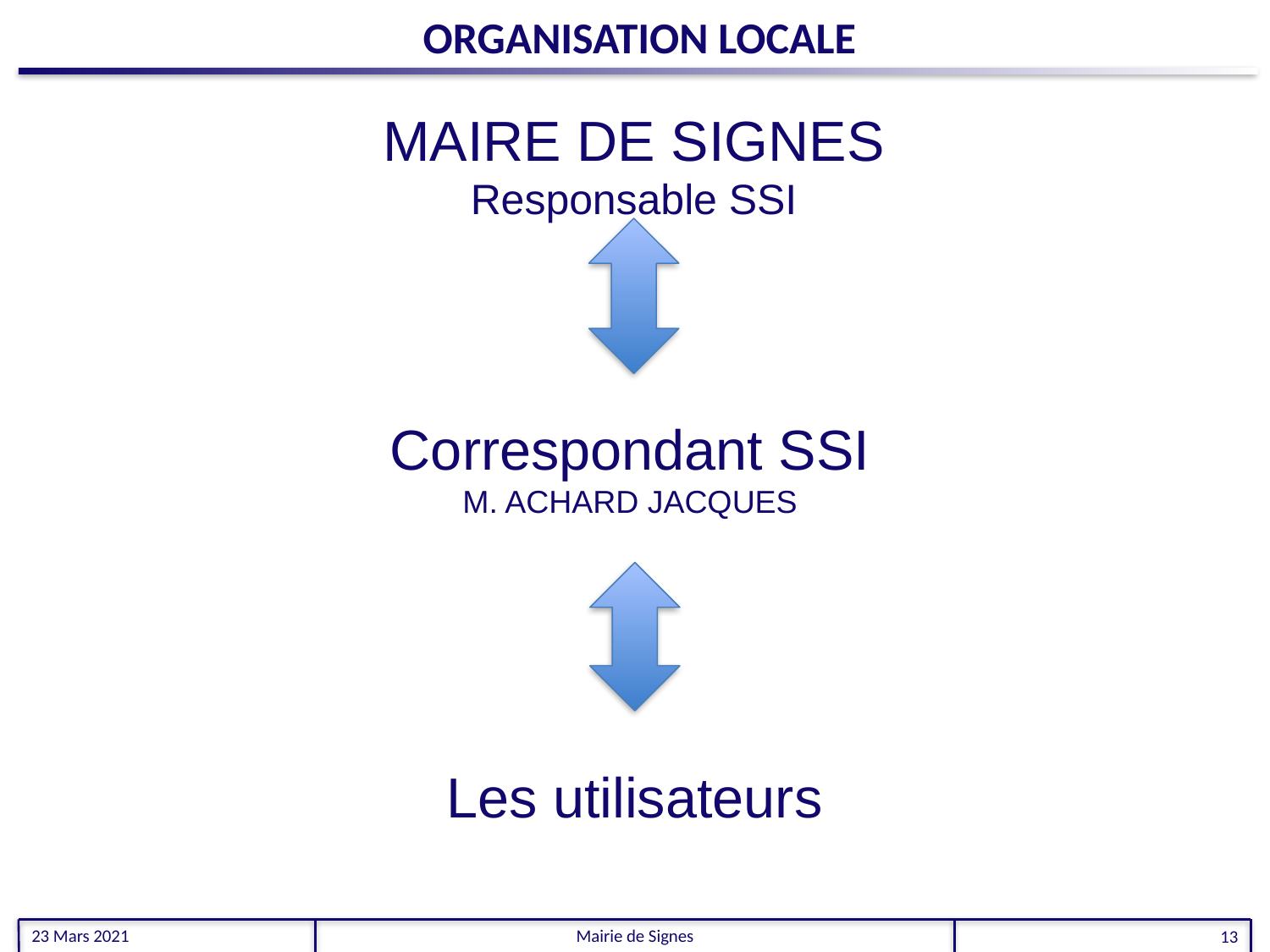

ORGANISATION LOCALE
MAIRE DE SIGNES
Responsable SSI

Correspondant SSI
M. ACHARD JACQUES

Les utilisateurs

23 Mars 2021
Mairie de Signes
13